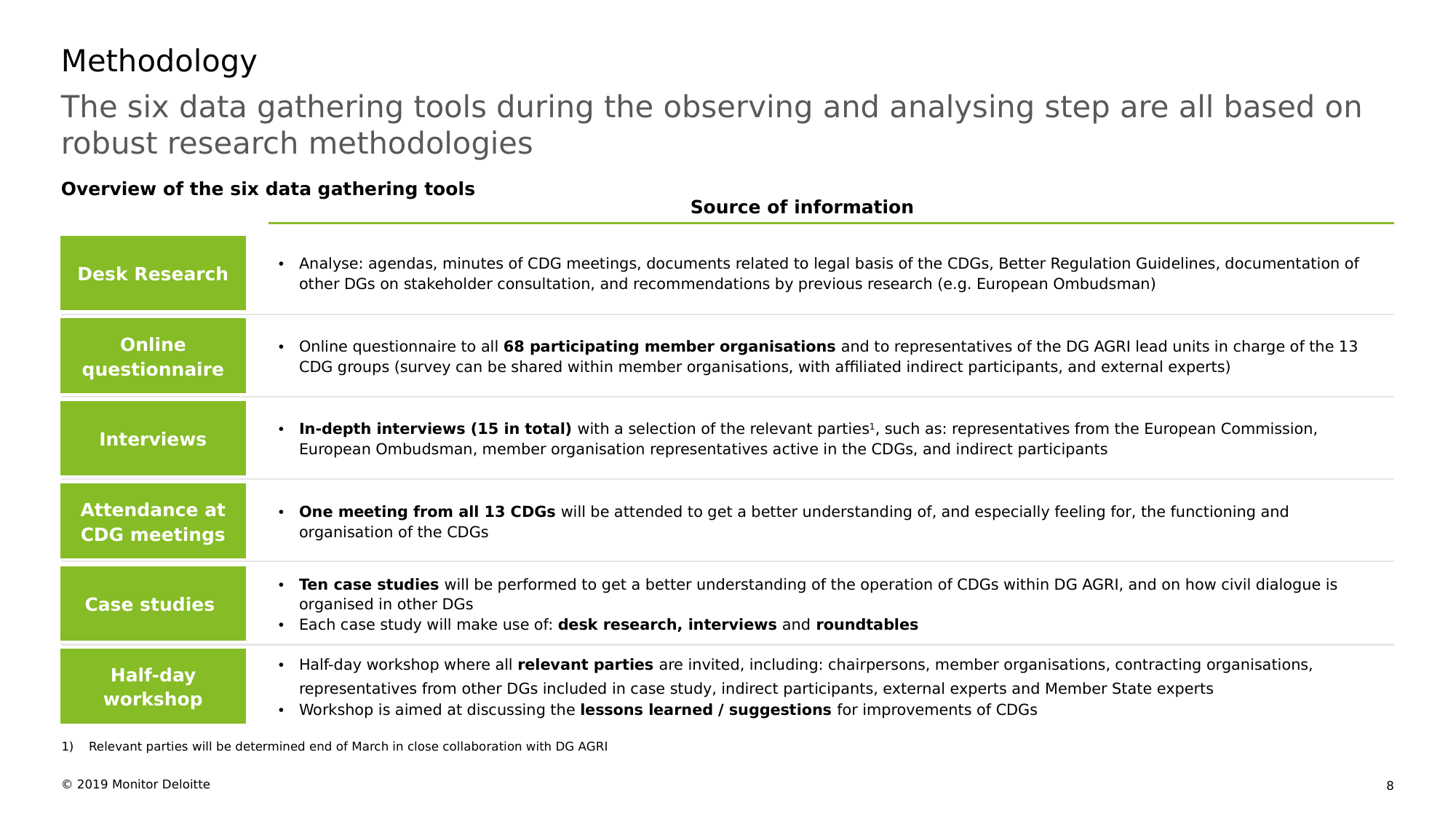

# Methodology
The six data gathering tools during the observing and analysing step are all based on robust research methodologies
Overview of the six data gathering tools
|  |  |  |  |
| --- | --- | --- | --- |
| Desk Research |  | Analyse: agendas, minutes of CDG meetings, documents related to legal basis of the CDGs, Better Regulation Guidelines, documentation of other DGs on stakeholder consultation, and recommendations by previous research (e.g. European Ombudsman) |  |
| Online questionnaire |  | Online questionnaire to all 68 participating member organisations and to representatives of the DG AGRI lead units in charge of the 13 CDG groups (survey can be shared within member organisations, with affiliated indirect participants, and external experts) |  |
| Interviews |  | In-depth interviews (15 in total) with a selection of the relevant parties1, such as: representatives from the European Commission, European Ombudsman, member organisation representatives active in the CDGs, and indirect participants |  |
| Attendance at CDG meetings |  | One meeting from all 13 CDGs will be attended to get a better understanding of, and especially feeling for, the functioning and organisation of the CDGs |  |
| Case studies |  | Ten case studies will be performed to get a better understanding of the operation of CDGs within DG AGRI, and on how civil dialogue is organised in other DGs Each case study will make use of: desk research, interviews and roundtables |  |
| Half-day workshop |  | Half-day workshop where all relevant parties are invited, including: chairpersons, member organisations, contracting organisations, representatives from other DGs included in case study, indirect participants, external experts and Member State experts   Workshop is aimed at discussing the lessons learned / suggestions for improvements of CDGs |  |
Source of information
Relevant parties will be determined end of March in close collaboration with DG AGRI